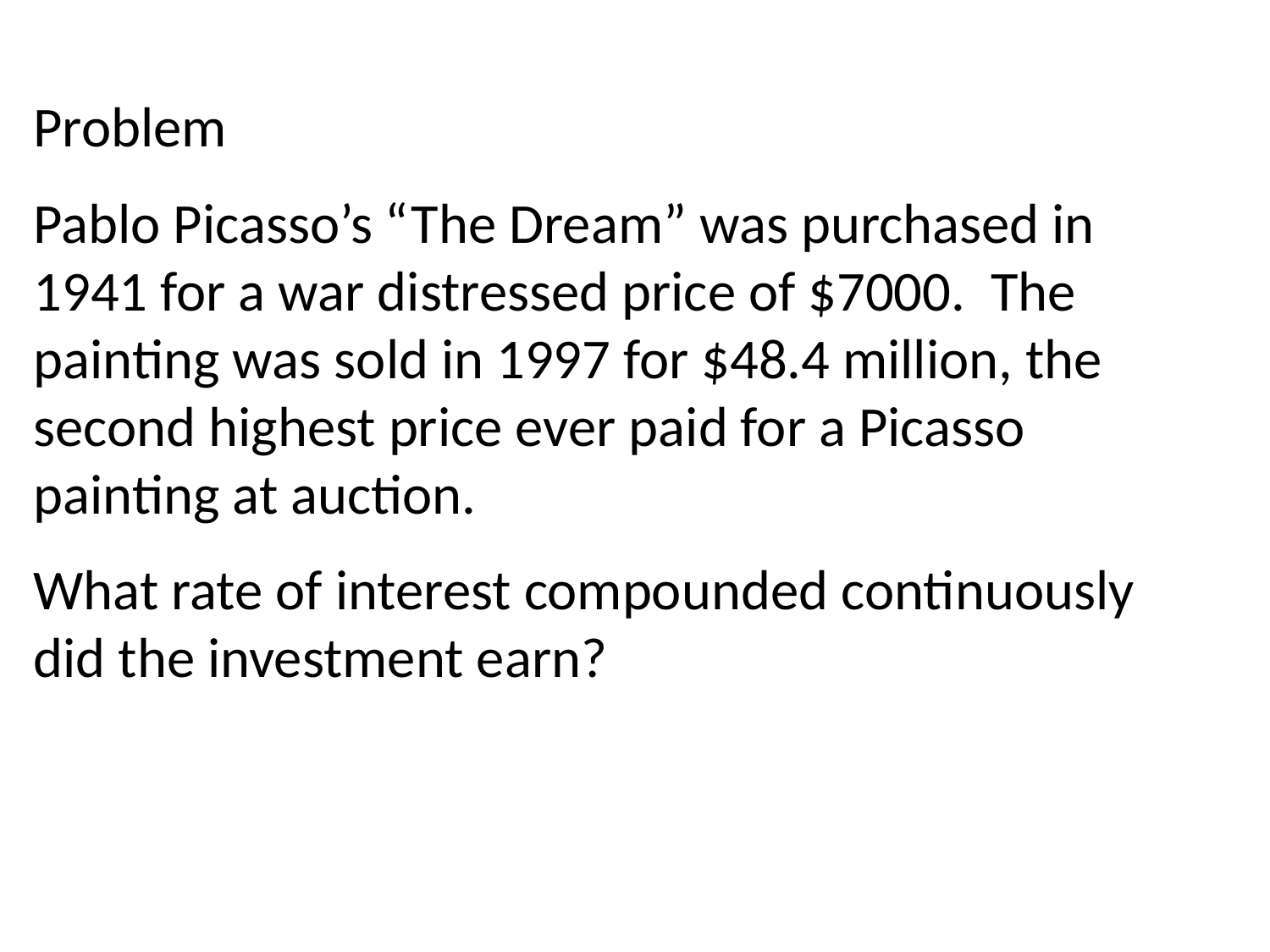

Problem
Pablo Picasso’s “The Dream” was purchased in 1941 for a war distressed price of $7000.  The painting was sold in 1997 for $48.4 million, the second highest price ever paid for a Picasso painting at auction.
What rate of interest compounded continuously did the investment earn?